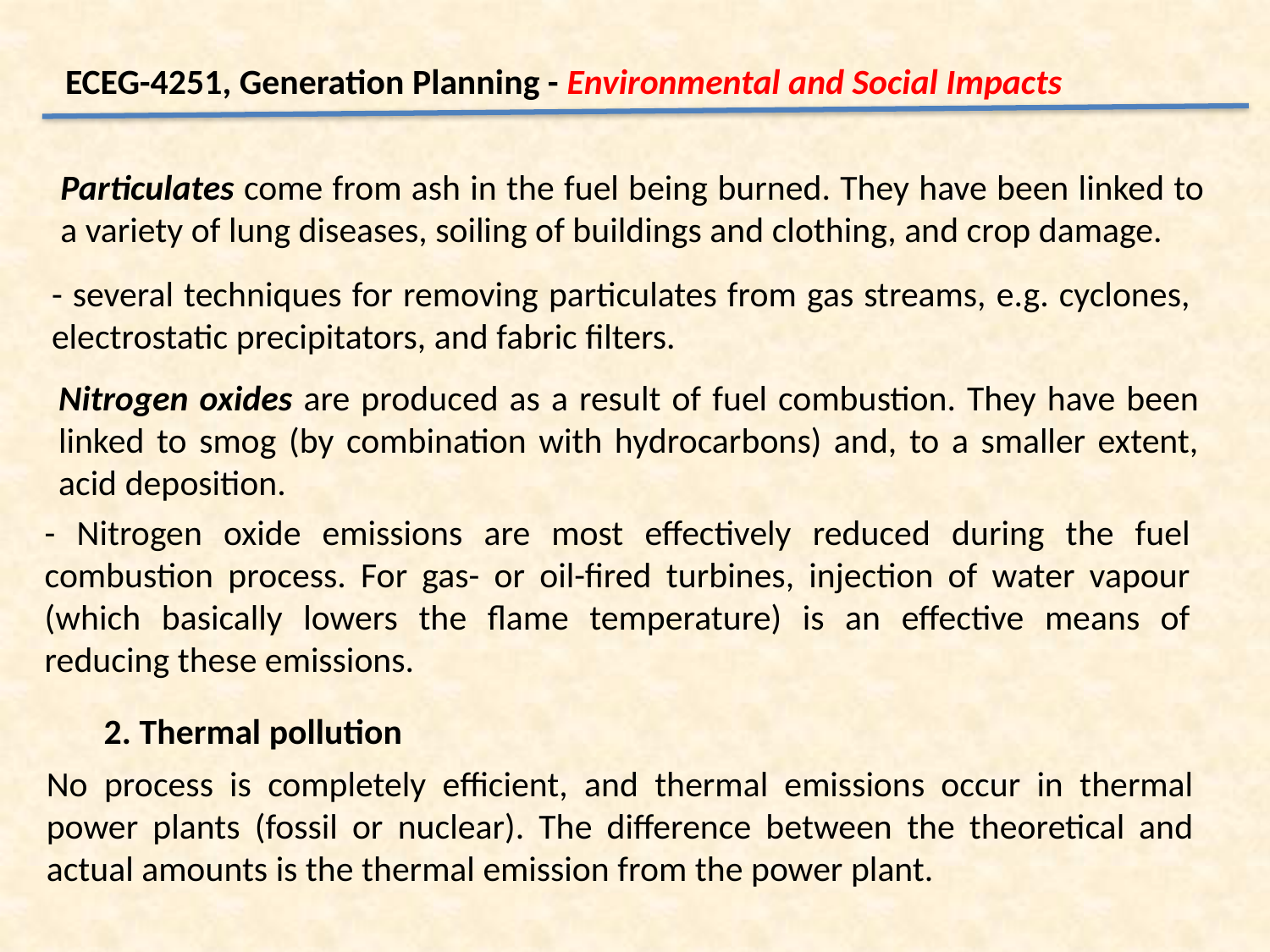

ECEG-4251, Generation Planning - Environmental and Social Impacts
Particulates come from ash in the fuel being burned. They have been linked to a variety of lung diseases, soiling of buildings and clothing, and crop damage.

- several techniques for removing particulates from gas streams, e.g. cyclones, electrostatic precipitators, and fabric filters.
Nitrogen oxides are produced as a result of fuel combustion. They have been linked to smog (by combination with hydrocarbons) and, to a smaller extent, acid deposition.
- Nitrogen oxide emissions are most effectively reduced during the fuel combustion process. For gas- or oil-fired turbines, injection of water vapour (which basically lowers the flame temperature) is an effective means of reducing these emissions.
2. Thermal pollution
No process is completely efficient, and thermal emissions occur in thermal power plants (fossil or nuclear). The difference between the theoretical and actual amounts is the thermal emission from the power plant.